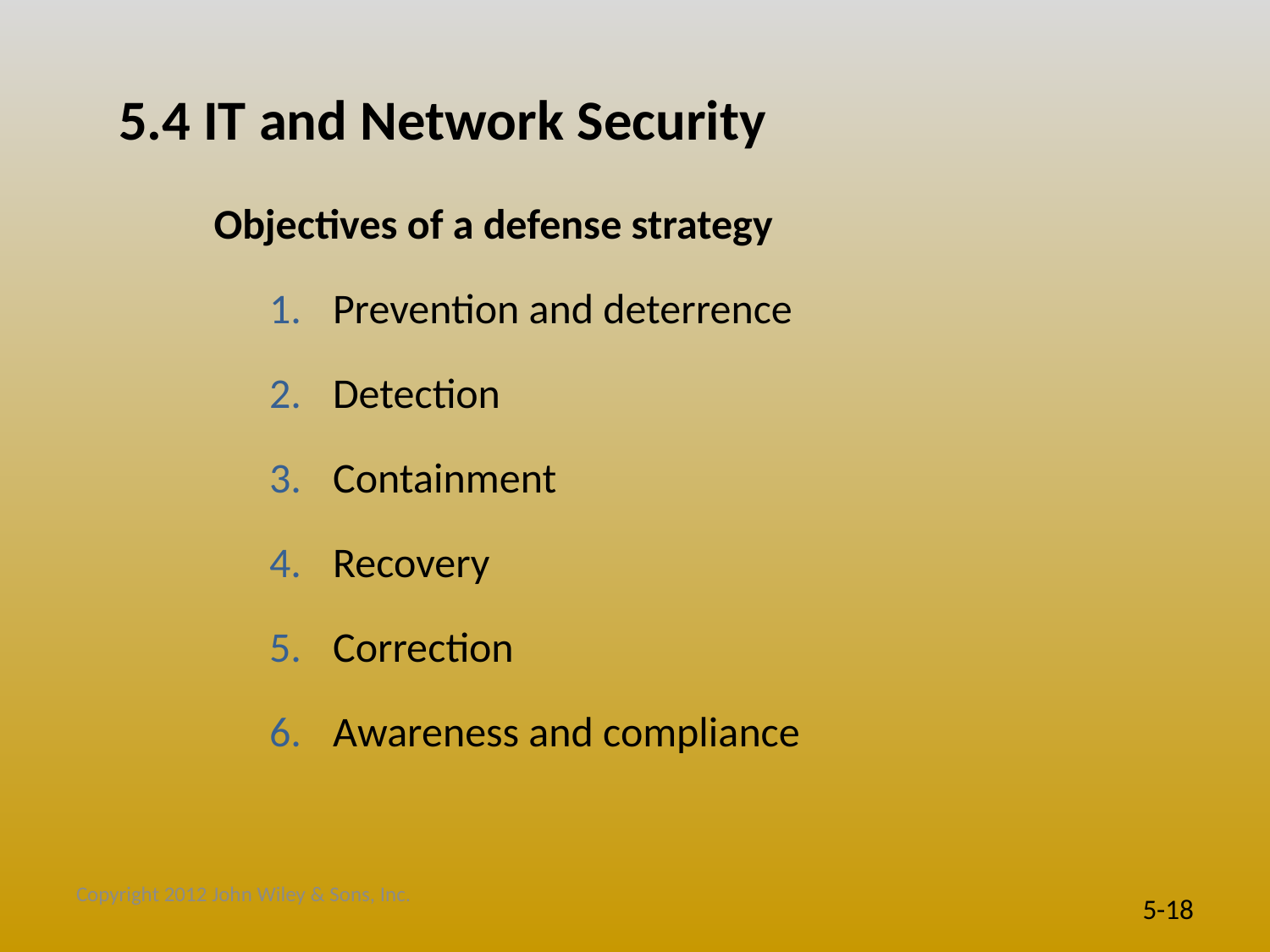

# 5.4 IT and Network Security
Objectives of a defense strategy
Prevention and deterrence
Detection
Containment
Recovery
Correction
Awareness and compliance

Copyright 2012 John Wiley & Sons, Inc.
5-18